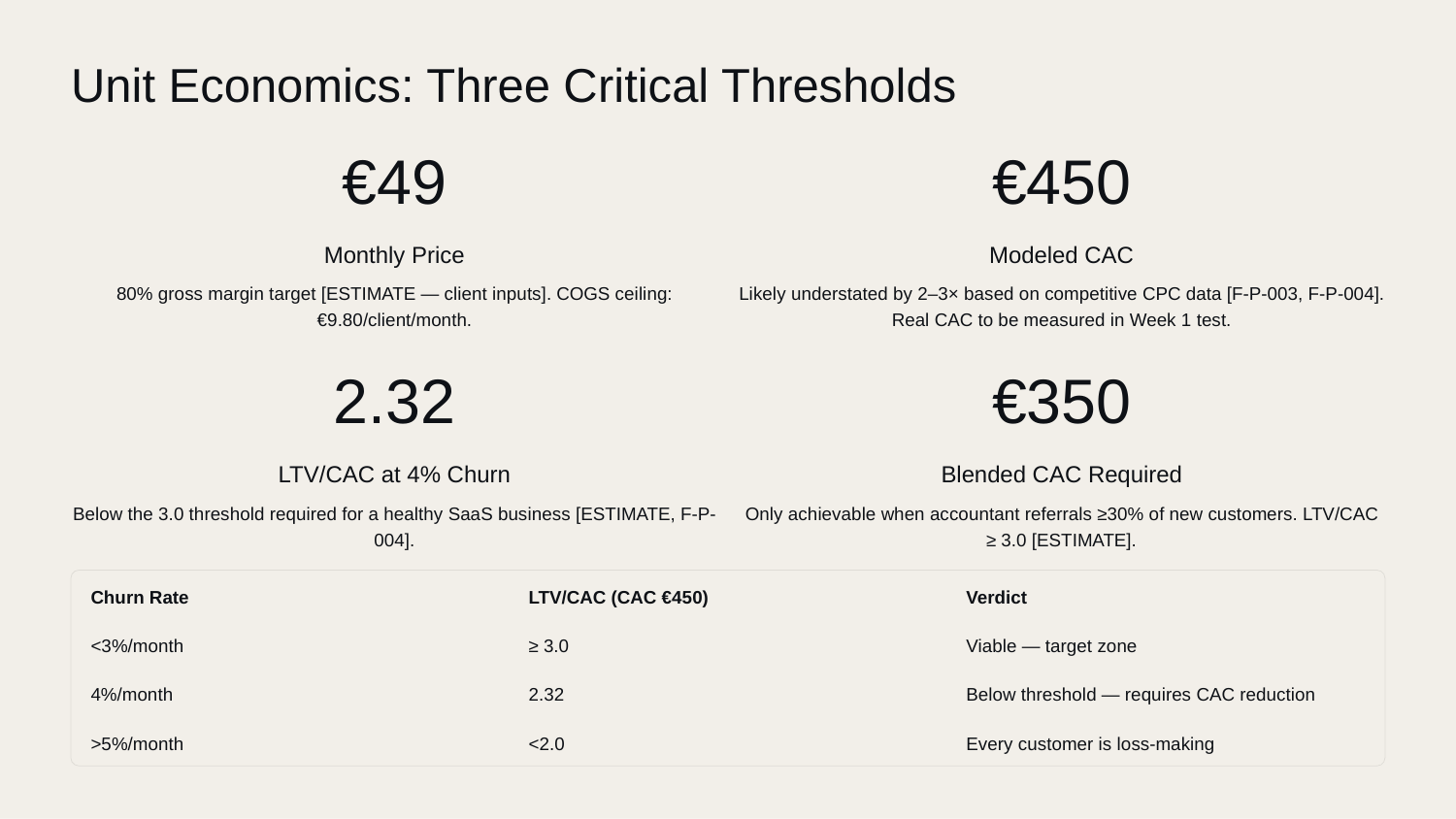

Unit Economics: Three Critical Thresholds
€49
€450
Monthly Price
Modeled CAC
80% gross margin target [ESTIMATE — client inputs]. COGS ceiling: €9.80/client/month.
Likely understated by 2–3× based on competitive CPC data [F-P-003, F-P-004]. Real CAC to be measured in Week 1 test.
2.32
€350
LTV/CAC at 4% Churn
Blended CAC Required
Below the 3.0 threshold required for a healthy SaaS business [ESTIMATE, F-P-004].
Only achievable when accountant referrals ≥30% of new customers. LTV/CAC ≥ 3.0 [ESTIMATE].

Churn Rate
LTV/CAC (CAC €450)
Verdict
<3%/month
≥ 3.0
Viable — target zone
4%/month
2.32
Below threshold — requires CAC reduction
>5%/month
<2.0
Every customer is loss-making